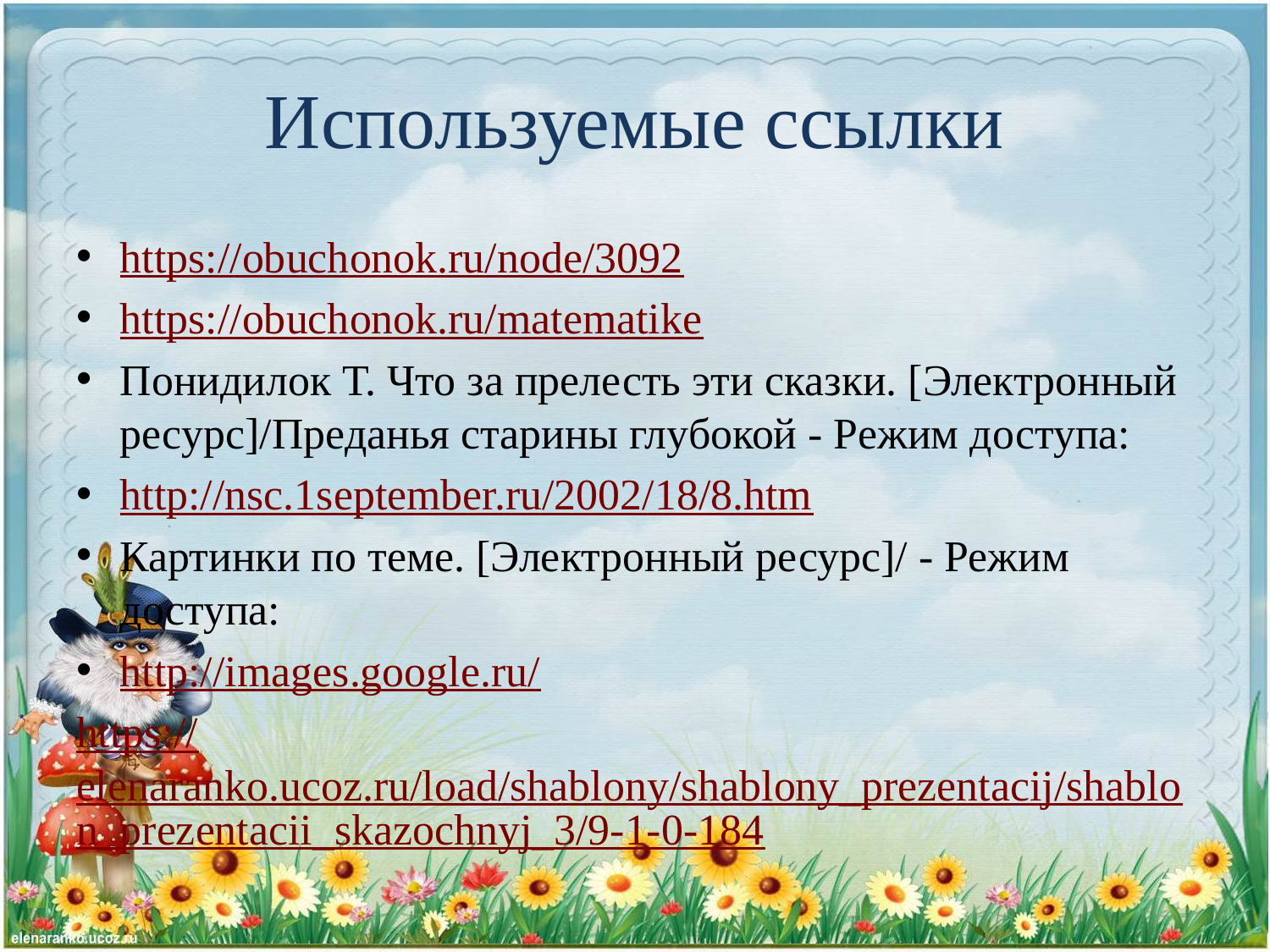

# Используемые ссылки
https://obuchonok.ru/node/3092
https://obuchonok.ru/matematike
Понидилок Т. Что за прелесть эти сказки. [Электронный ресурс]/Преданья старины глубокой - Режим доступа:
http://nsc.1september.ru/2002/18/8.htm
Картинки по теме. [Электронный ресурс]/ - Режим доступа:
http://images.google.ru/
https://elenaranko.ucoz.ru/load/shablony/shablony_prezentacij/shablon_prezentacii_skazochnyj_3/9-1-0-184